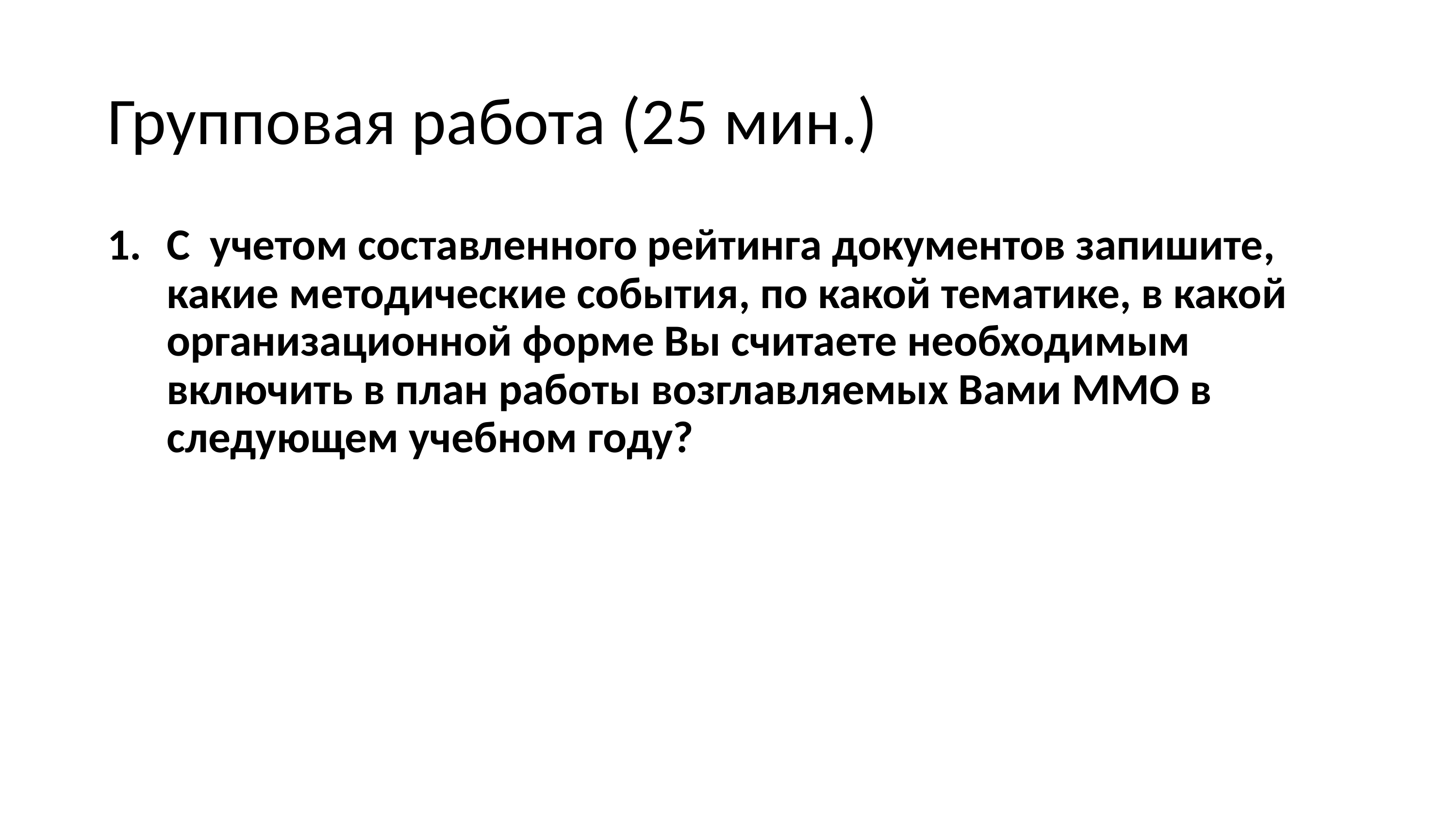

# Групповая работа (25 мин.)
С  учетом составленного рейтинга документов запишите, какие методические события, по какой тематике, в какой организационной форме Вы считаете необходимым включить в план работы возглавляемых Вами ММО в следующем учебном году?